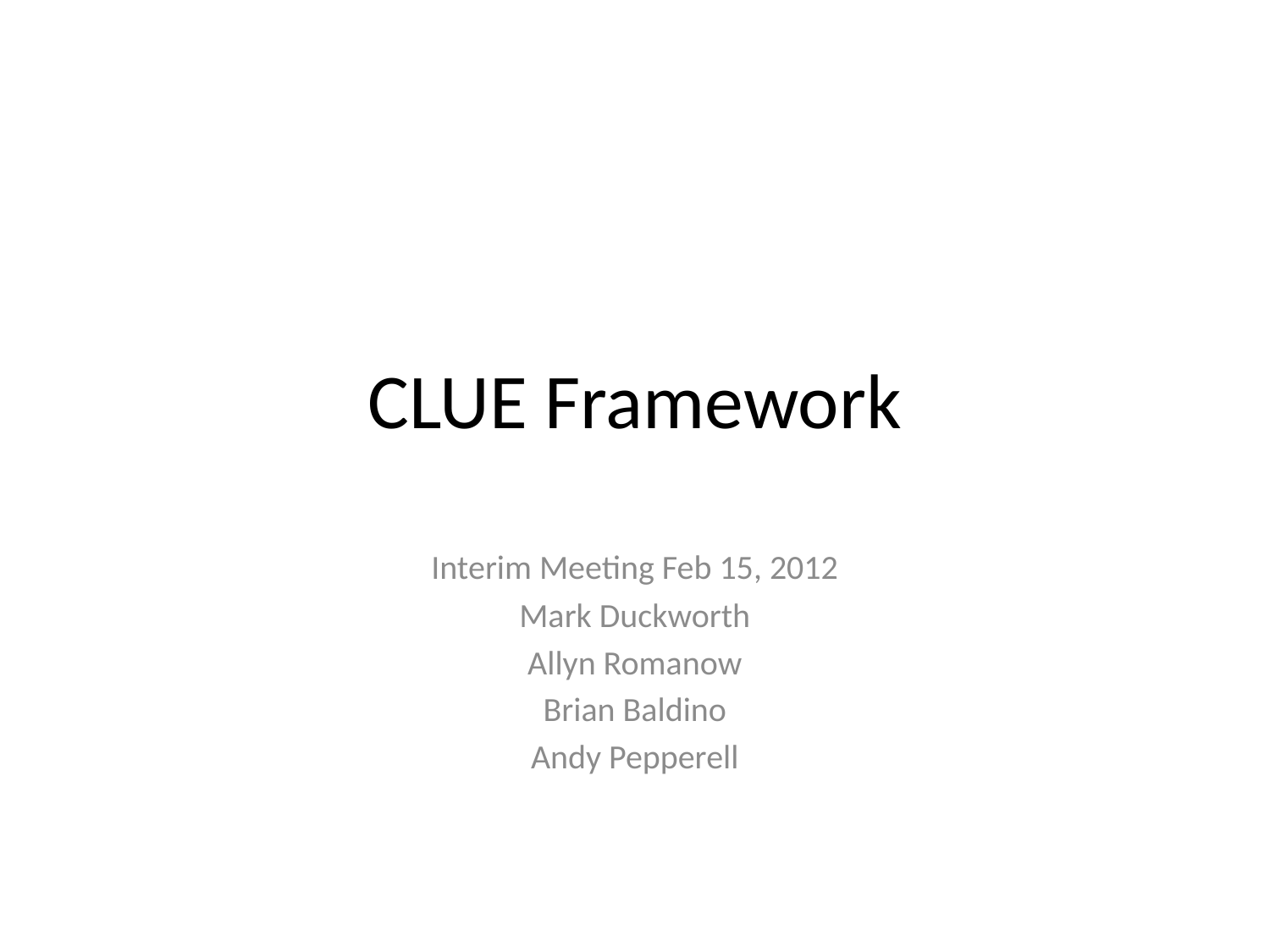

# CLUE Framework
Interim Meeting Feb 15, 2012
Mark Duckworth
Allyn Romanow
Brian Baldino
Andy Pepperell